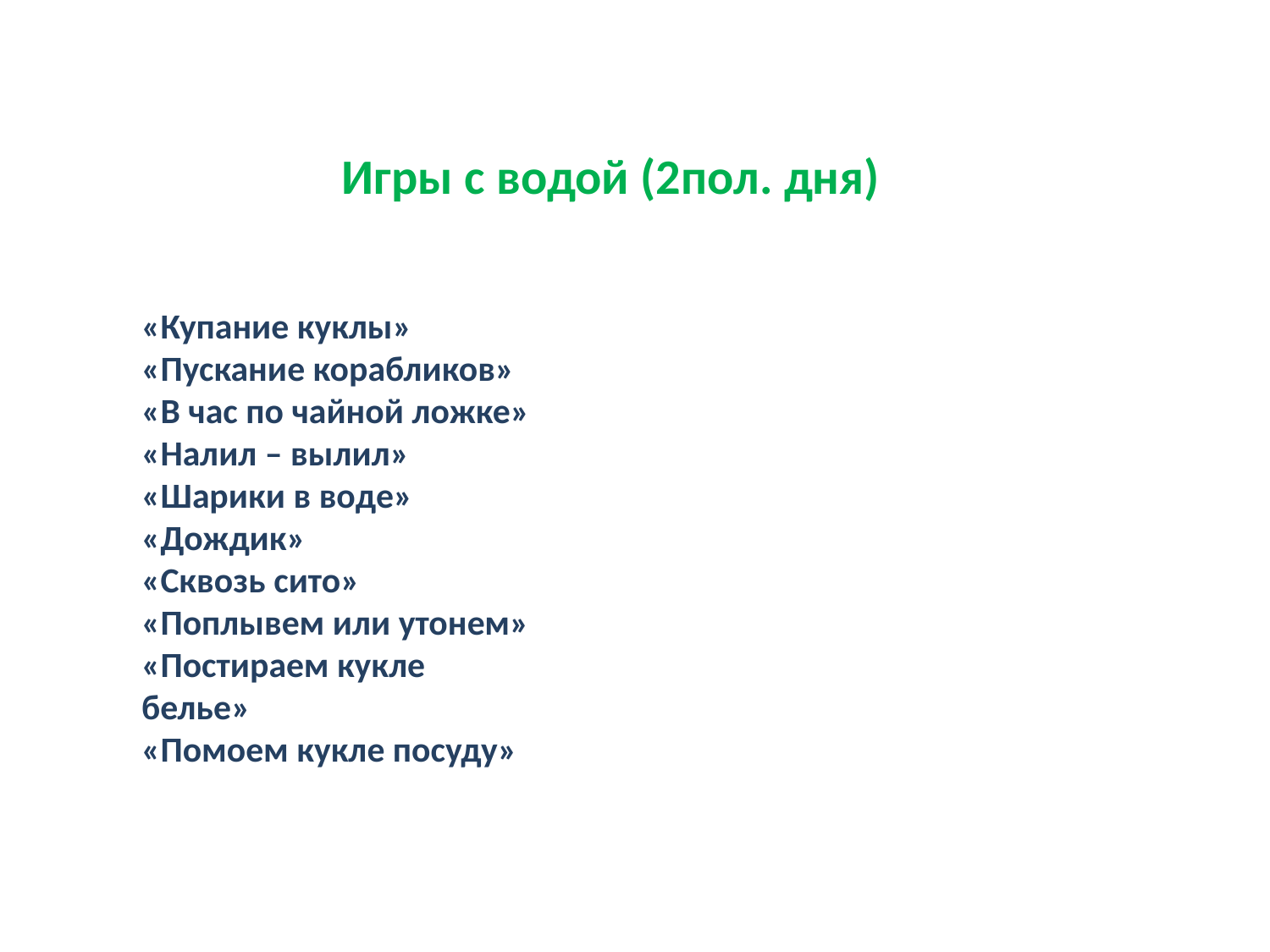

Игры с водой (2пол. дня)
«Купание куклы»
«Пускание корабликов»
«В час по чайной ложке» «Налил – вылил»
«Шарики в воде»
«Дождик»
«Сквозь сито»
«Поплывем или утонем»
«Постираем кукле белье»
«Помоем кукле посуду»